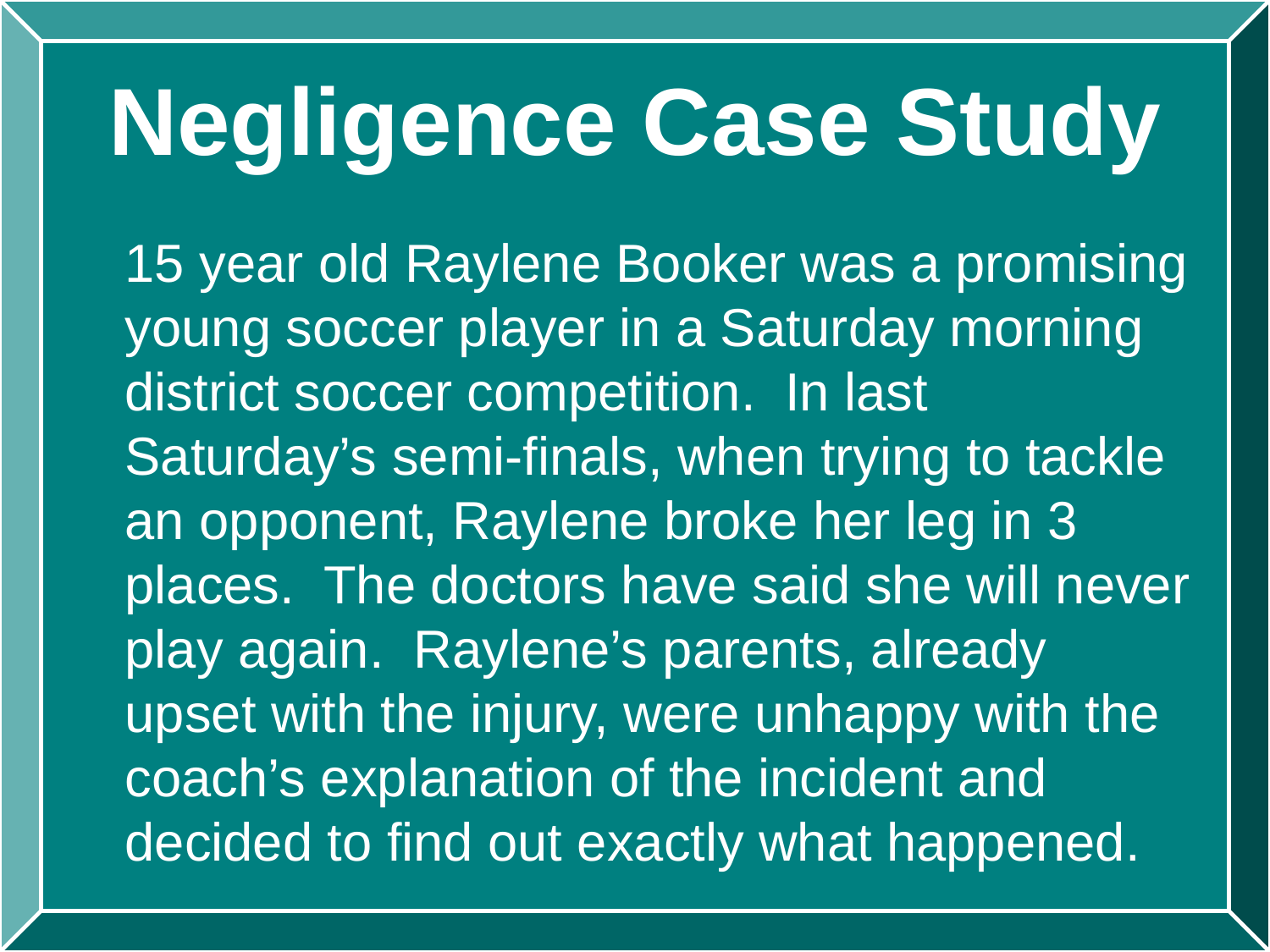

# Negligence Case Study
	15 year old Raylene Booker was a promising young soccer player in a Saturday morning district soccer competition.  In last Saturday’s semi-finals, when trying to tackle an opponent, Raylene broke her leg in 3 places.  The doctors have said she will never play again.  Raylene’s parents, already upset with the injury, were unhappy with the coach’s explanation of the incident and decided to find out exactly what happened.